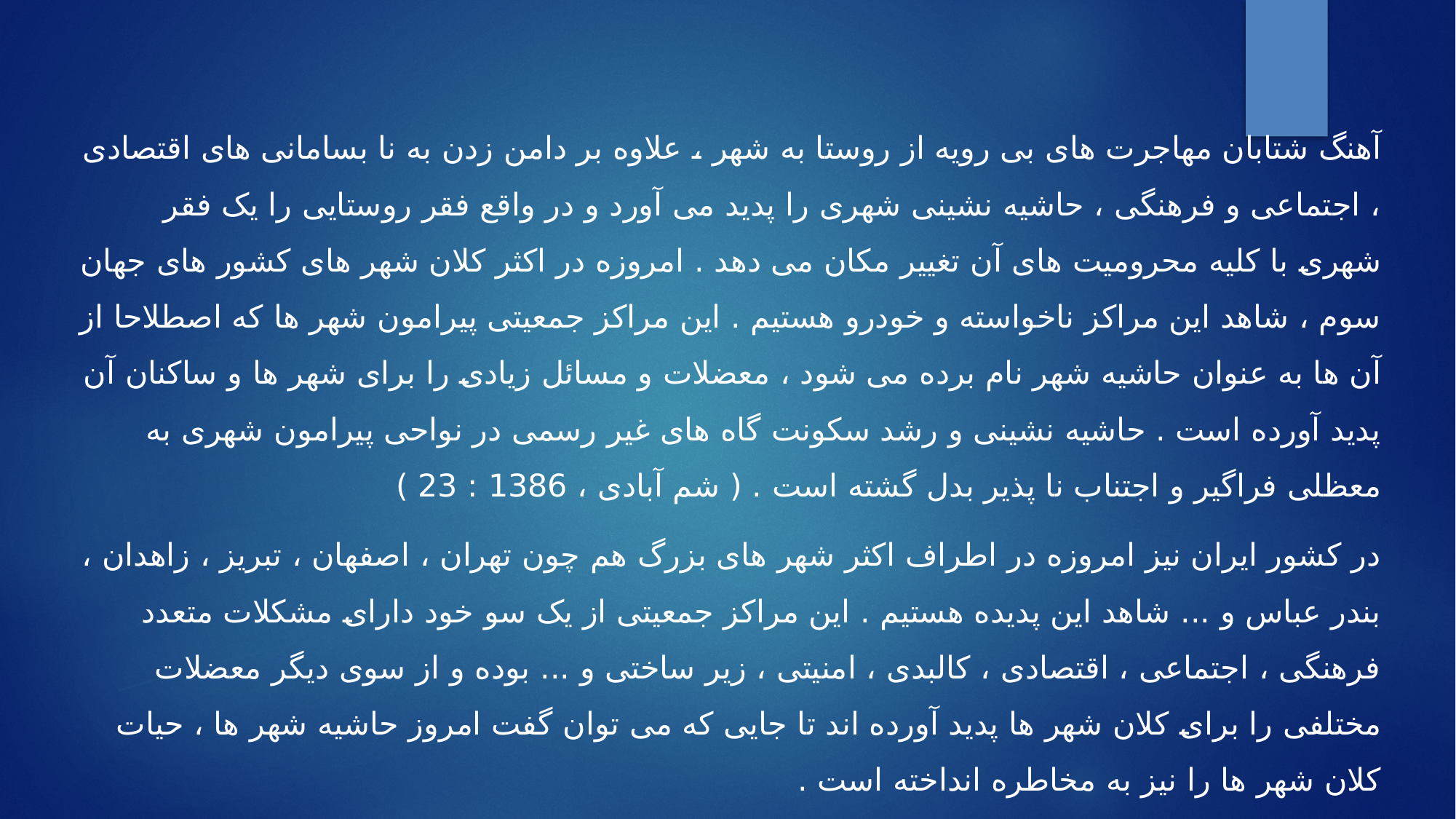

آهنگ شتابان مهاجرت های بی رویه از روستا به شهر ، علاوه بر دامن زدن به نا بسامانی های اقتصادی ، اجتماعی و فرهنگی ، حاشیه نشینی شهری را پدید می آورد و در واقع فقر روستایی را یک فقر شهری با کلیه محرومیت های آن تغییر مکان می دهد . امروزه در اکثر کلان شهر های کشور های جهان سوم ، شاهد این مراکز ناخواسته و خودرو هستیم . این مراکز جمعیتی پیرامون شهر ها که اصطلاحا از آن ها به عنوان حاشیه شهر نام برده می شود ، معضلات و مسائل زیادی را برای شهر ها و ساکنان آن پدید آورده است . حاشیه نشینی و رشد سکونت گاه های غیر رسمی در نواحی پیرامون شهری به معظلی فراگیر و اجتناب نا پذیر بدل گشته است . ( شم آبادی ، 1386 : 23 )
در کشور ایران نیز امروزه در اطراف اکثر شهر های بزرگ هم چون تهران ، اصفهان ، تبریز ، زاهدان ، بندر عباس و ... شاهد این پدیده هستیم . این مراکز جمعیتی از یک سو خود دارای مشکلات متعدد فرهنگی ، اجتماعی ، اقتصادی ، کالبدی ، امنیتی ، زیر ساختی و ... بوده و از سوی دیگر معضلات مختلفی را برای کلان شهر ها پدید آورده اند تا جایی که می توان گفت امروز حاشیه شهر ها ، حیات کلان شهر ها را نیز به مخاطره انداخته است .